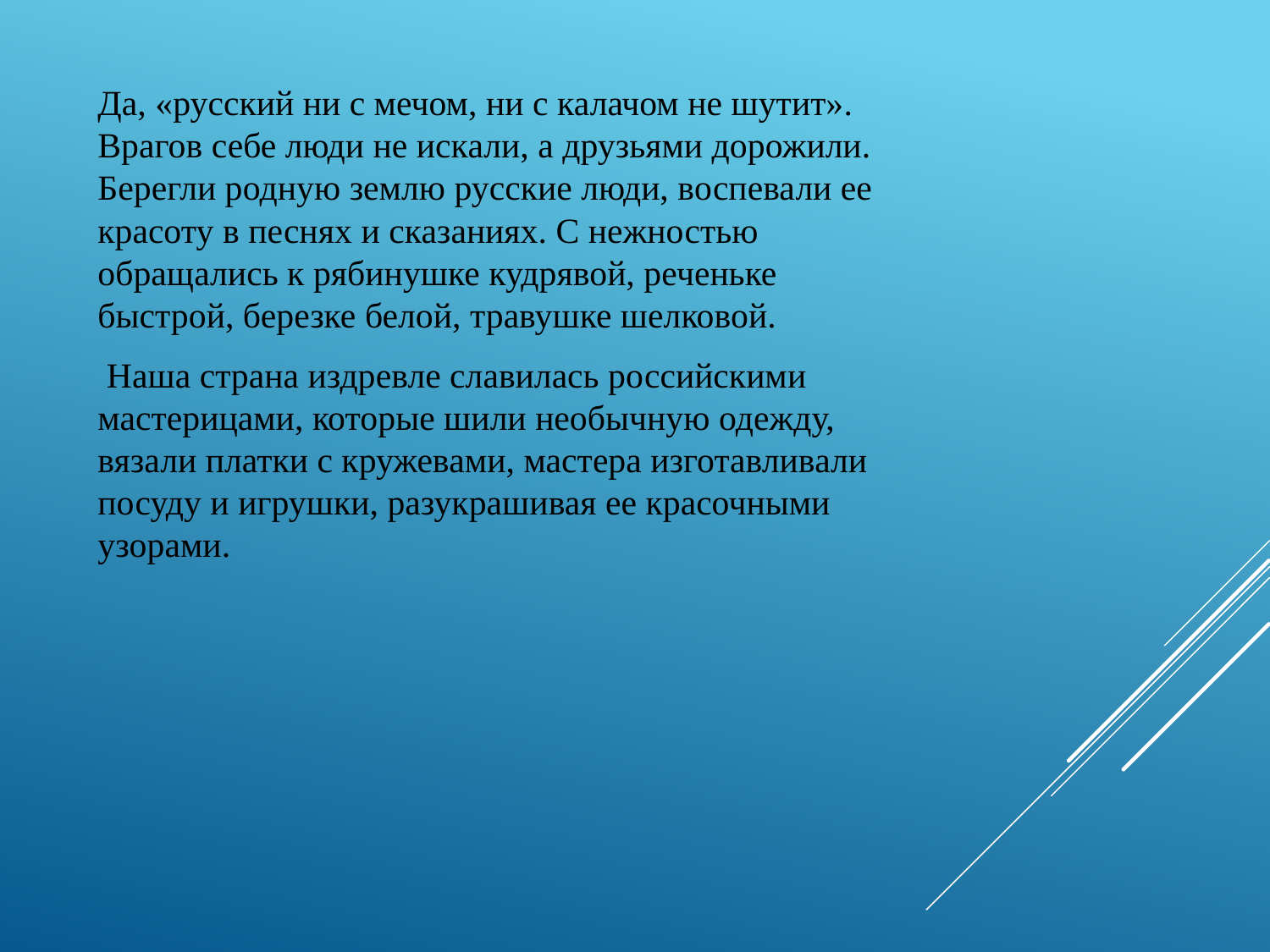

Да, «русский ни с мечом, ни с калачом не шутит». Врагов себе люди не искали, а друзьями дорожили. Берегли родную землю русские люди, воспевали ее красоту в песнях и сказаниях. С нежностью обращались к рябинушке кудрявой, реченьке быстрой, березке белой, травушке шелковой.
 Наша страна издревле славилась российскими мастерицами, которые шили необычную одежду, вязали платки с кружевами, мастера изготавливали посуду и игрушки, разукрашивая ее красочными узорами.